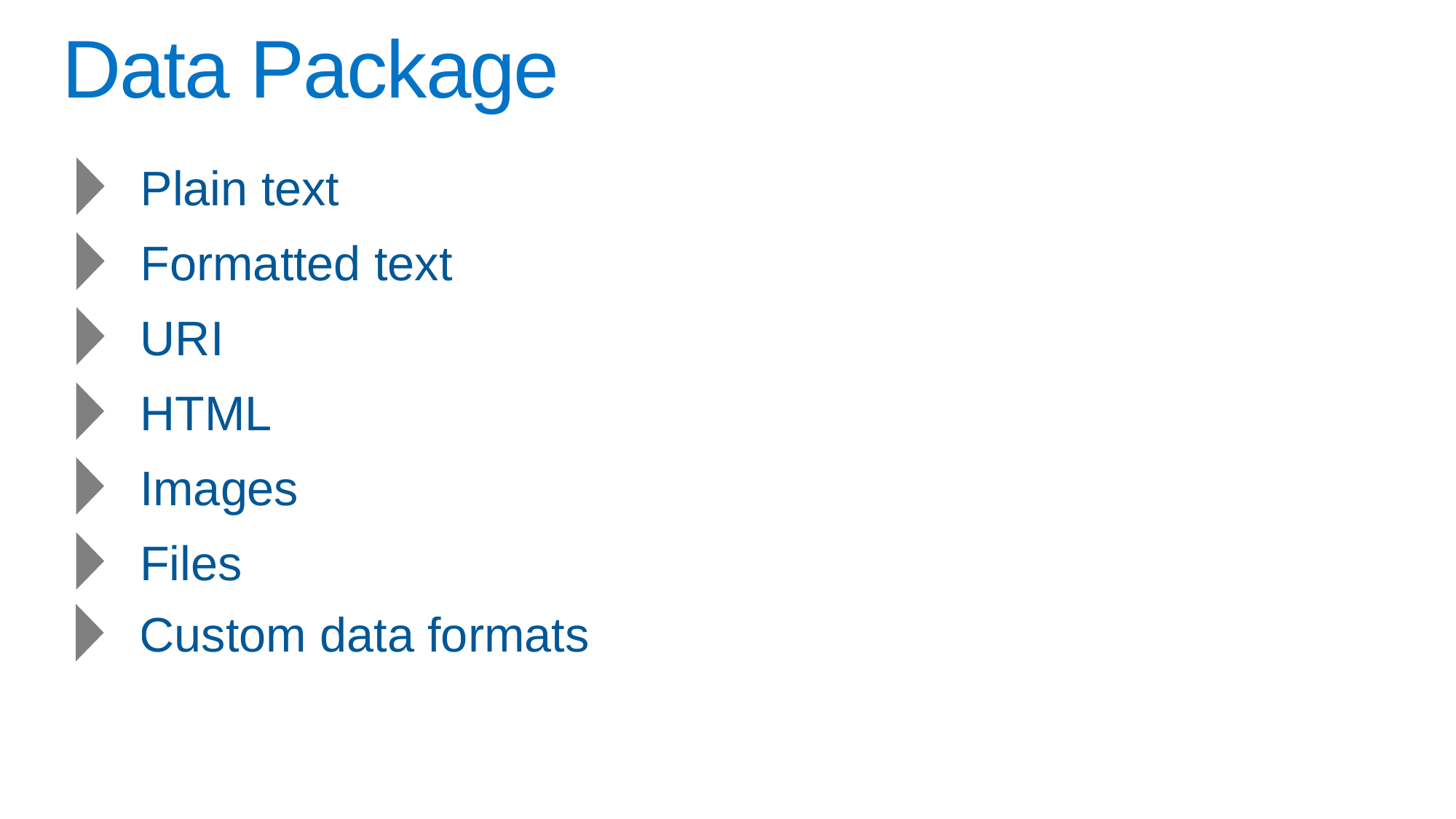

# Data Package
Plain text

Formatted text

URI

HTML

Images

Files

Custom data formats